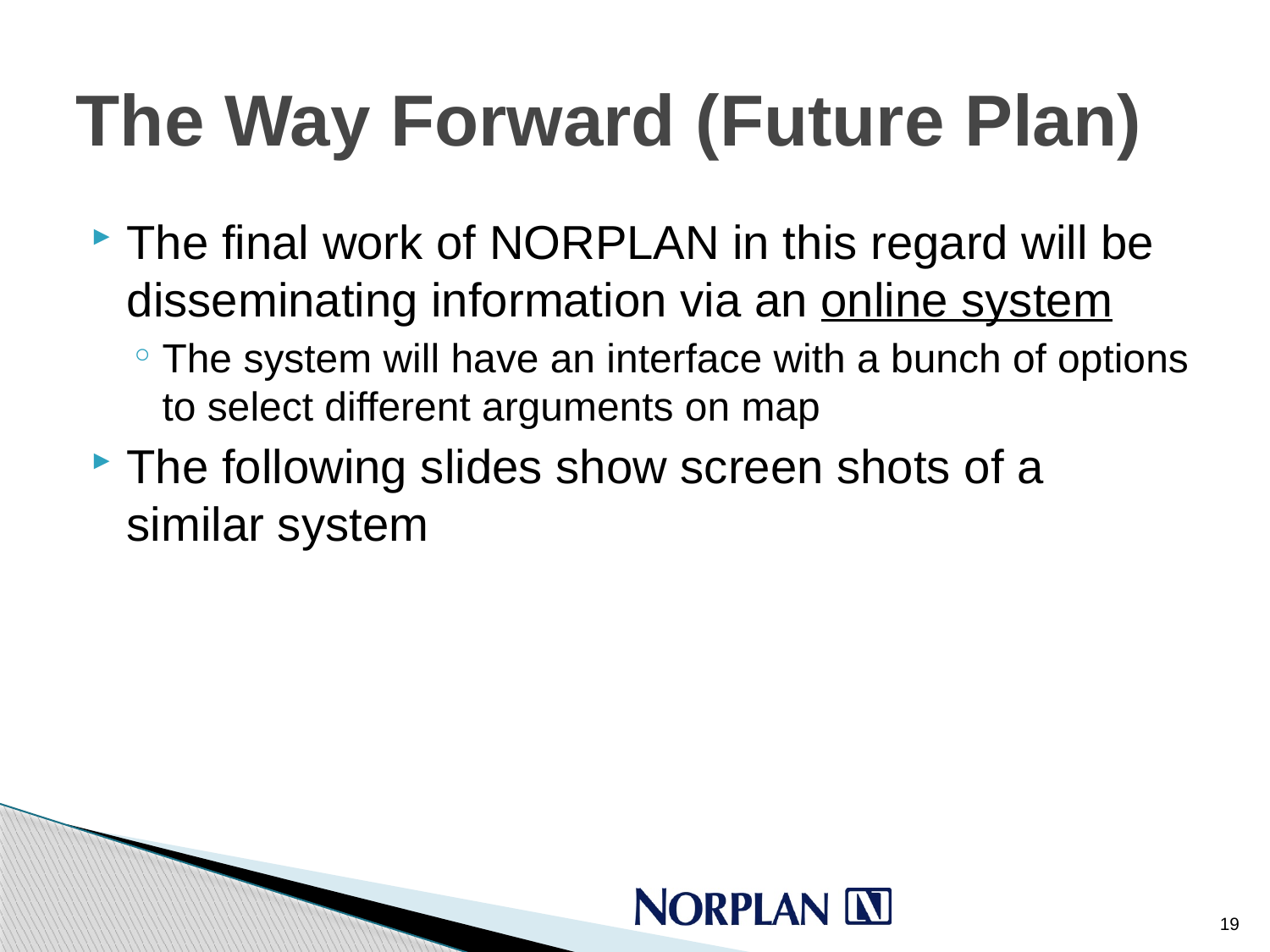

# The Way Forward (Future Plan)
The final work of NORPLAN in this regard will be disseminating information via an online system
The system will have an interface with a bunch of options to select different arguments on map
The following slides show screen shots of a similar system
19